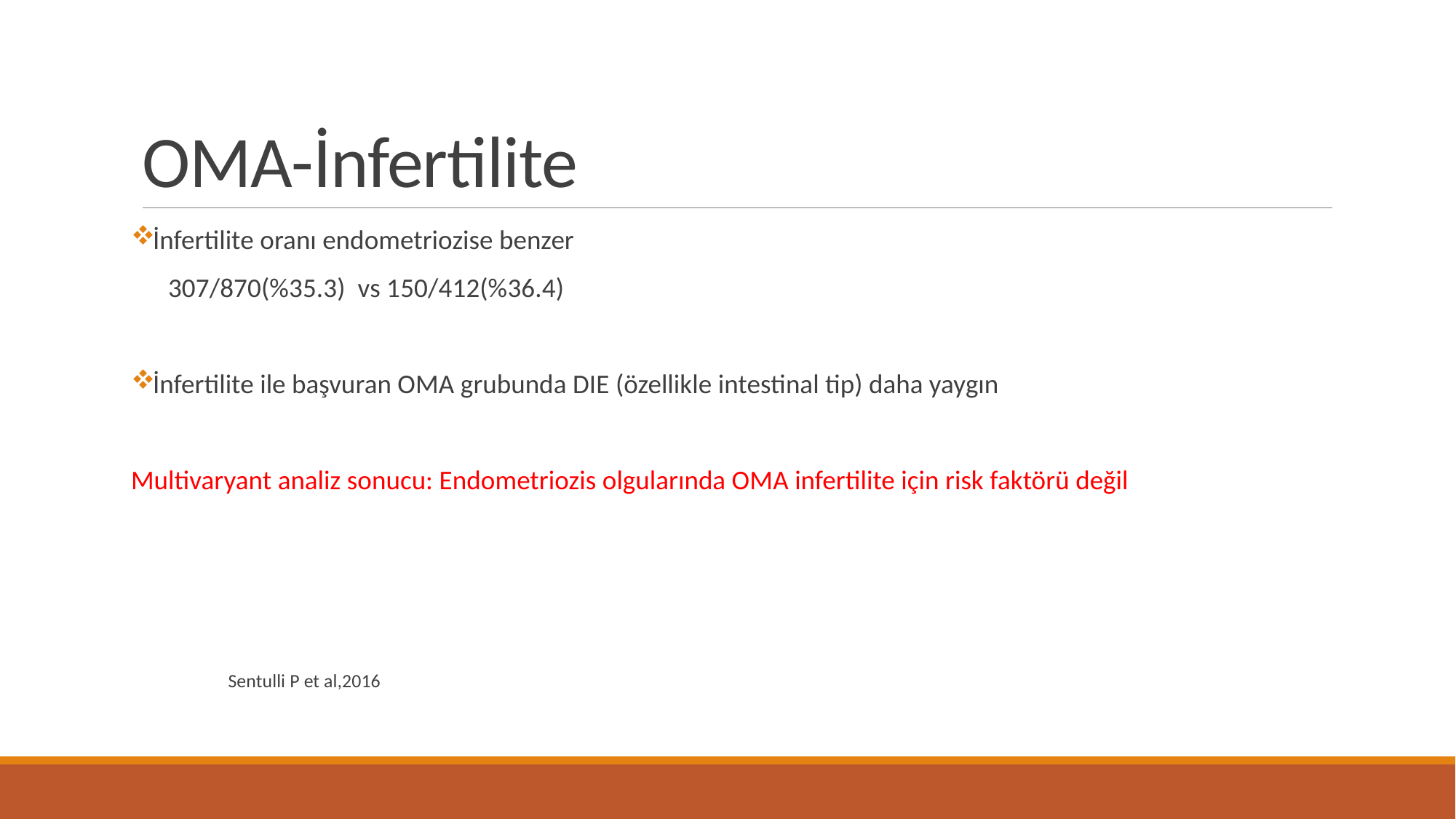

# OMA-İnfertilite
İnfertilite oranı endometriozise benzer
      307/870(%35.3)  vs 150/412(%36.4)

İnfertilite ile başvuran OMA grubunda DIE (özellikle intestinal tip) daha yaygın

Multivaryant analiz sonucu: Endometriozis olgularında OMA infertilite için risk faktörü değil

									Sentulli P et al,2016